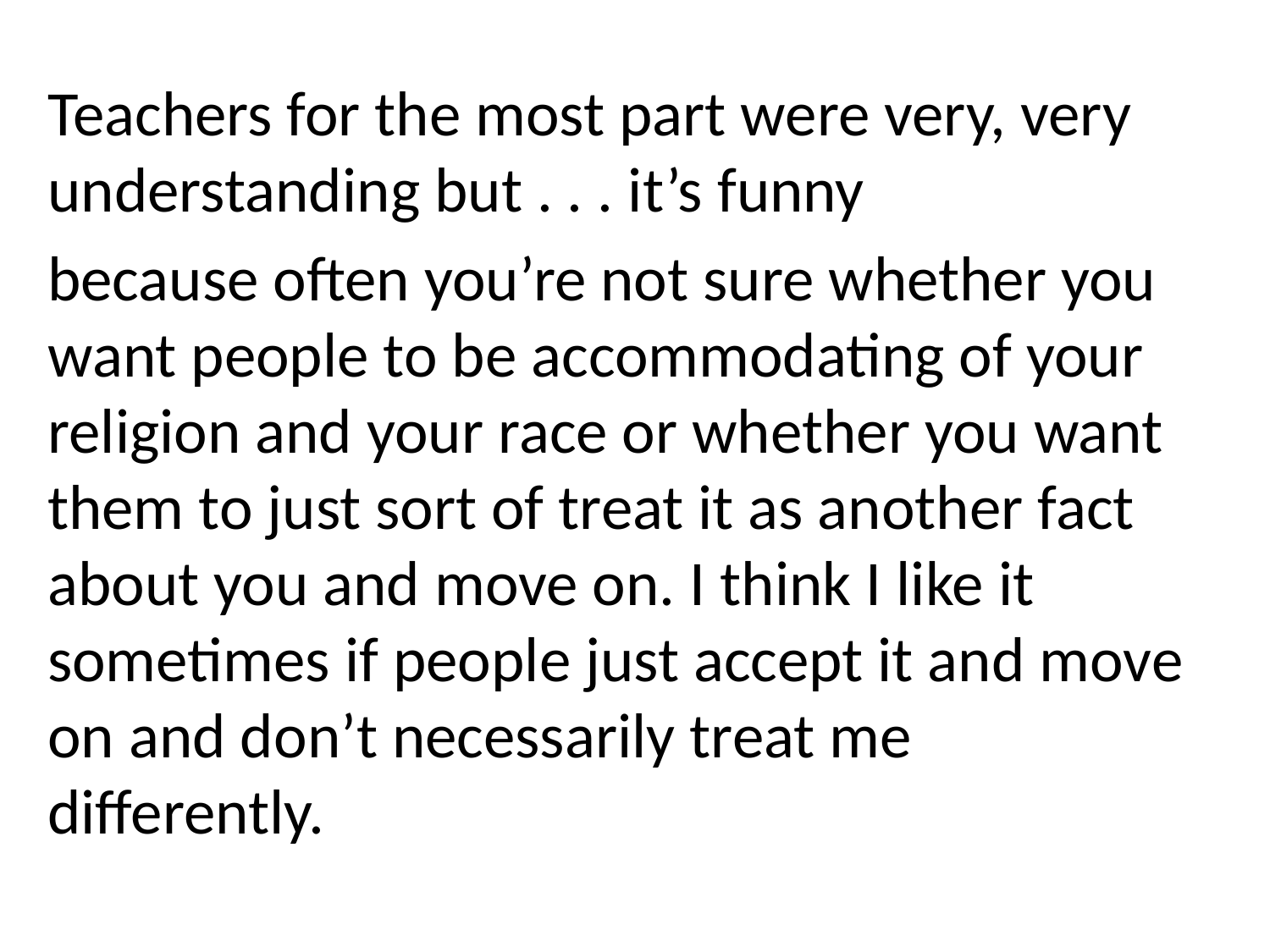

Teachers for the most part were very, very understanding but . . . it’s funny
because often you’re not sure whether you want people to be accommodating of your religion and your race or whether you want them to just sort of treat it as another fact about you and move on. I think I like it sometimes if people just accept it and move on and don’t necessarily treat me differently.